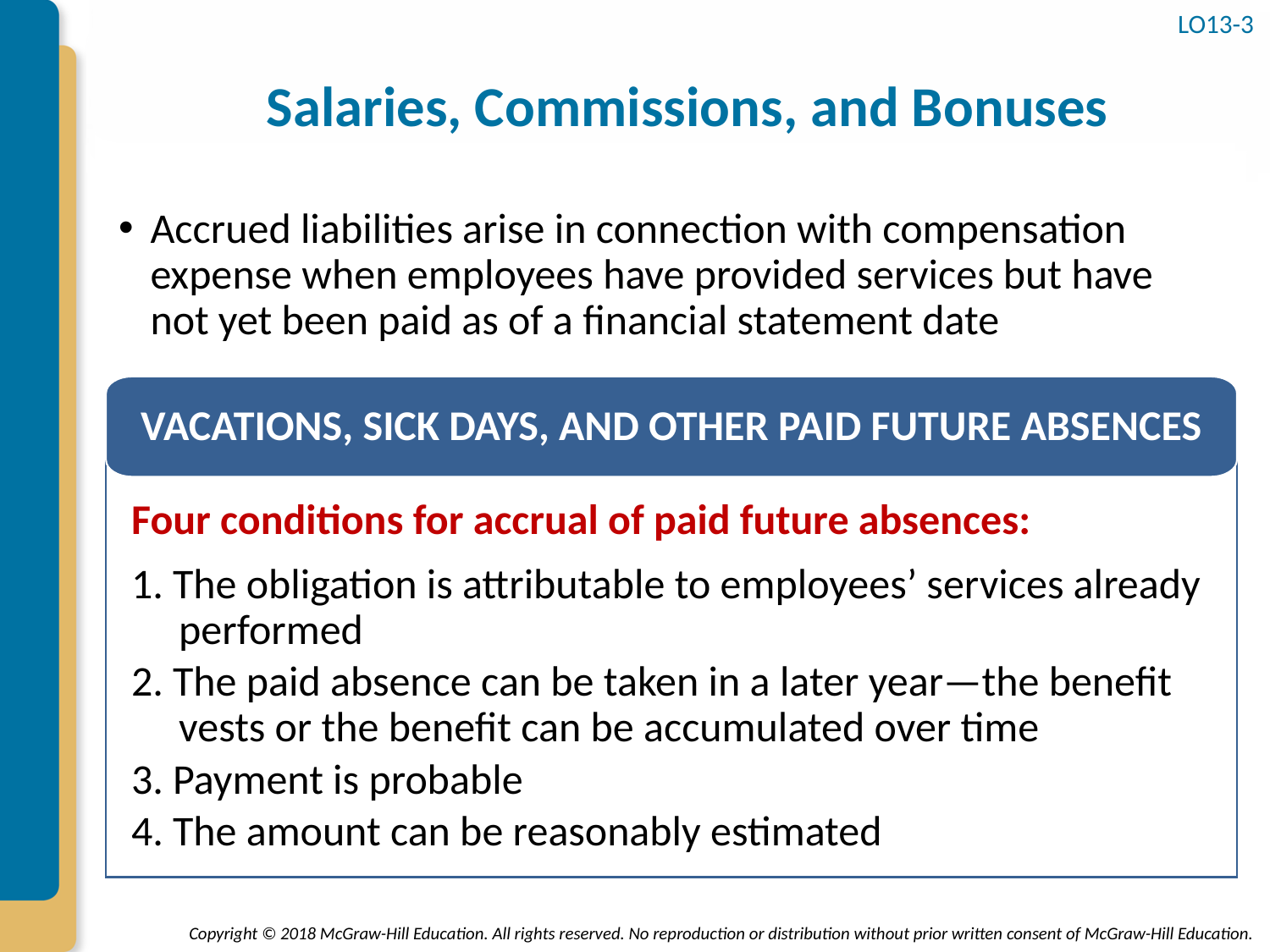

# Salaries, Commissions, and Bonuses
LO13-3
Accrued liabilities arise in connection with compensation expense when employees have provided services but have not yet been paid as of a financial statement date
VACATIONS, SICK DAYS, AND OTHER PAID FUTURE ABSENCES
Four conditions for accrual of paid future absences:
1. The obligation is attributable to employees’ services already performed
2. The paid absence can be taken in a later year—the benefit vests or the benefit can be accumulated over time
3. Payment is probable
4. The amount can be reasonably estimated